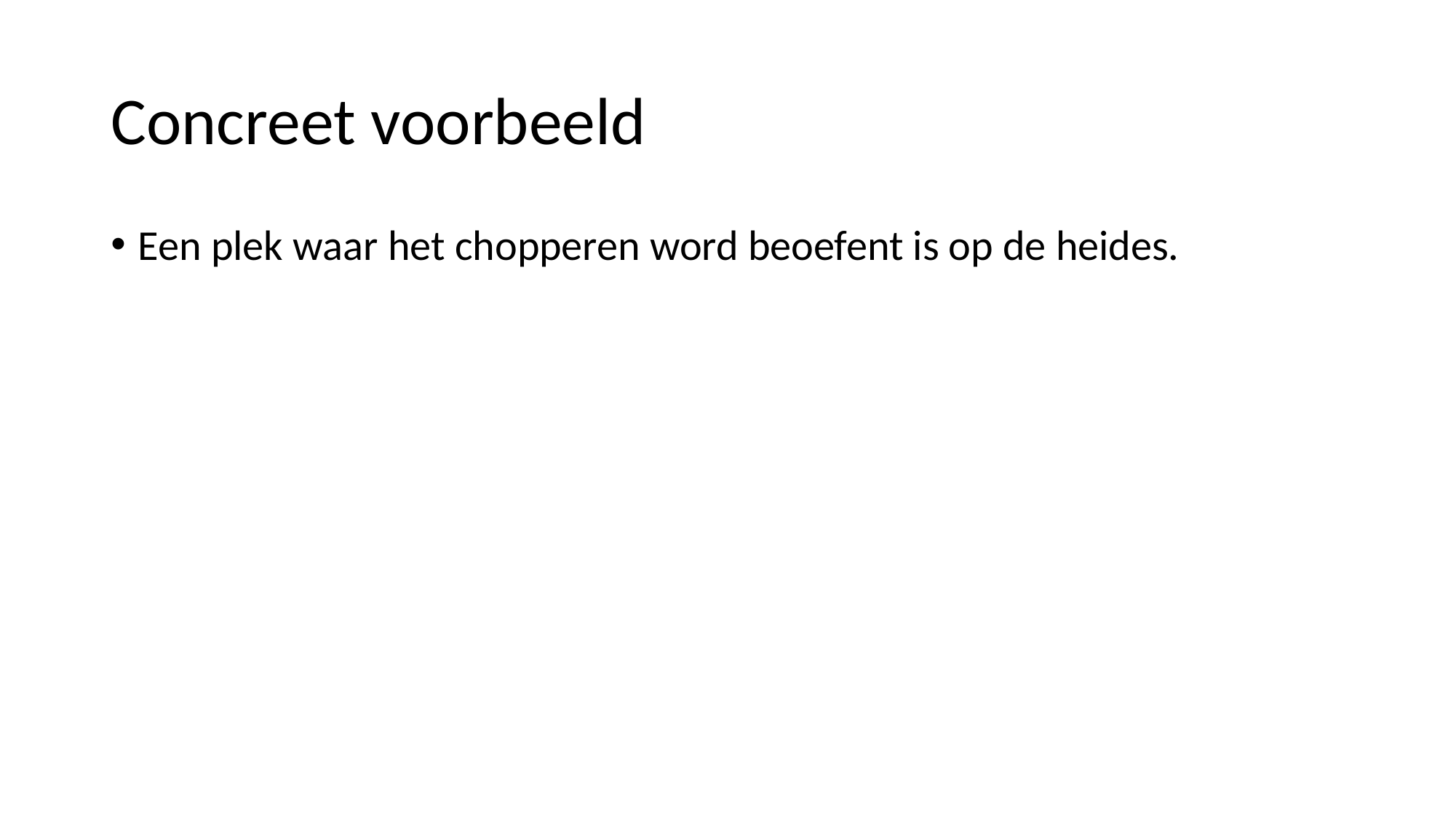

# Concreet voorbeeld
Een plek waar het chopperen word beoefent is op de heides.